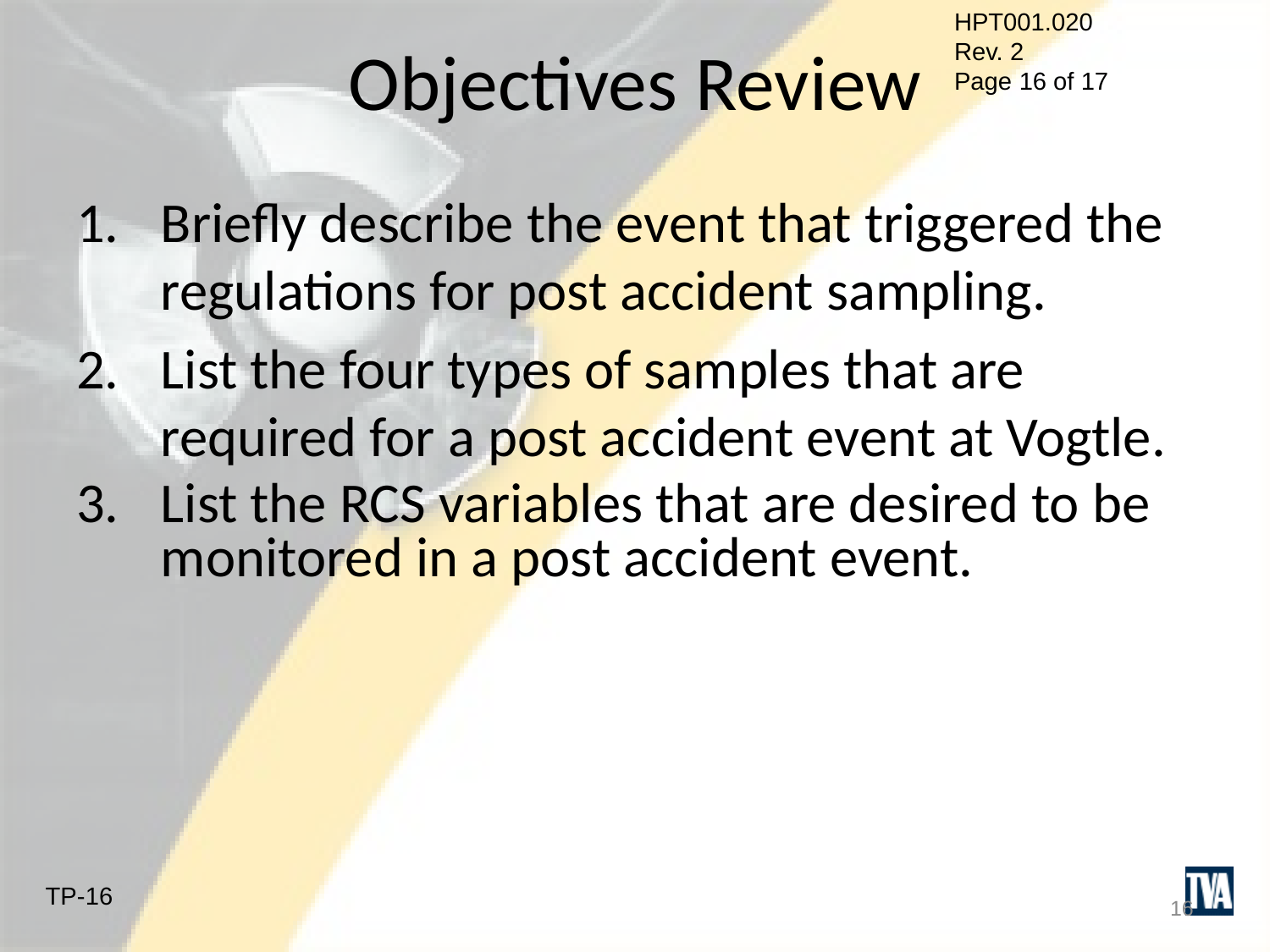

# Objectives Review
Briefly describe the event that triggered the regulations for post accident sampling.
List the four types of samples that are required for a post accident event at Vogtle.
List the RCS variables that are desired to be monitored in a post accident event.

16